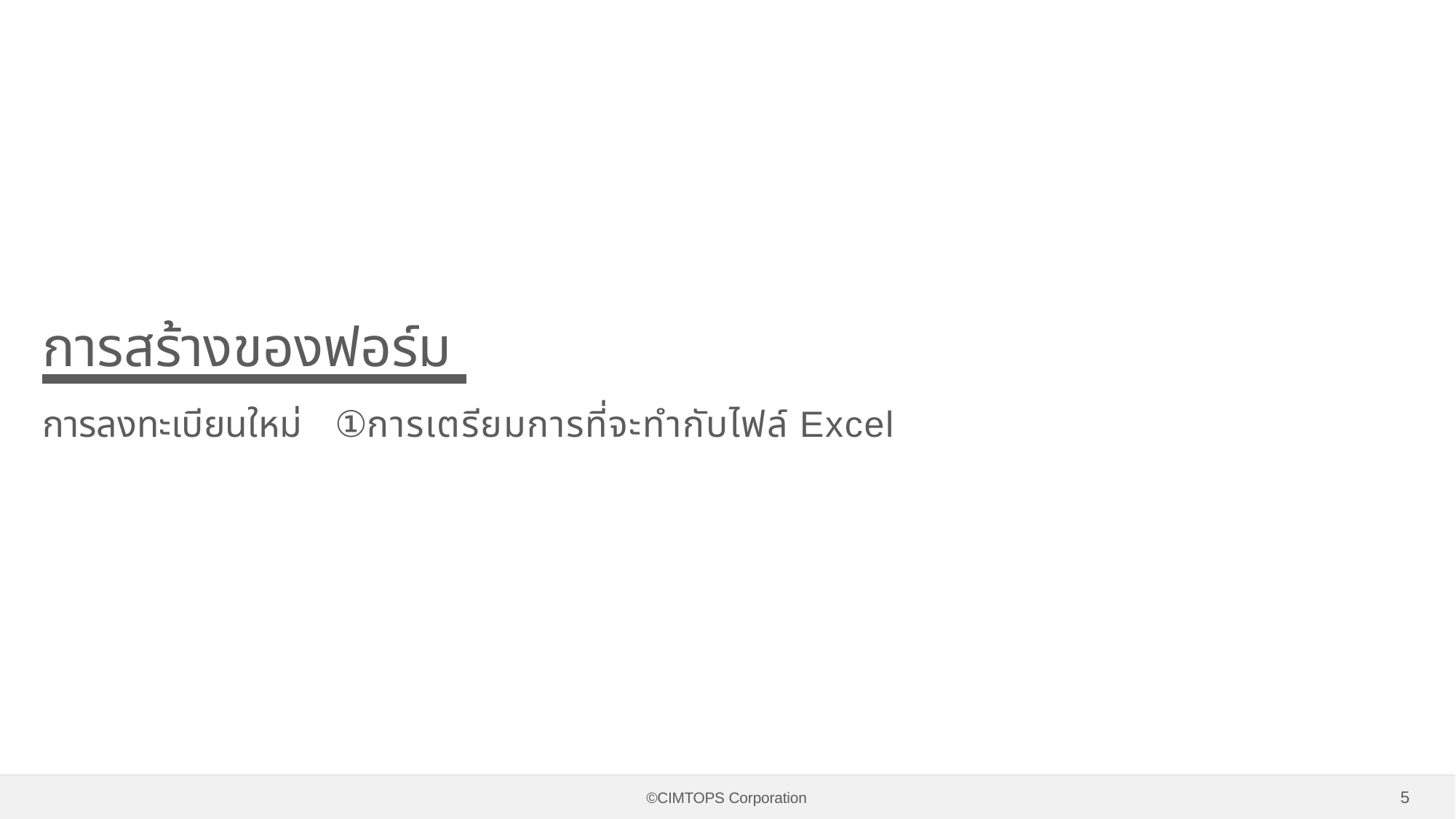

# การสร้างของฟอร์ม
การลงทะเบียนใหม่	①การเตรียมการที่จะทำกับไฟล์ Excel
5
©CIMTOPS Corporation